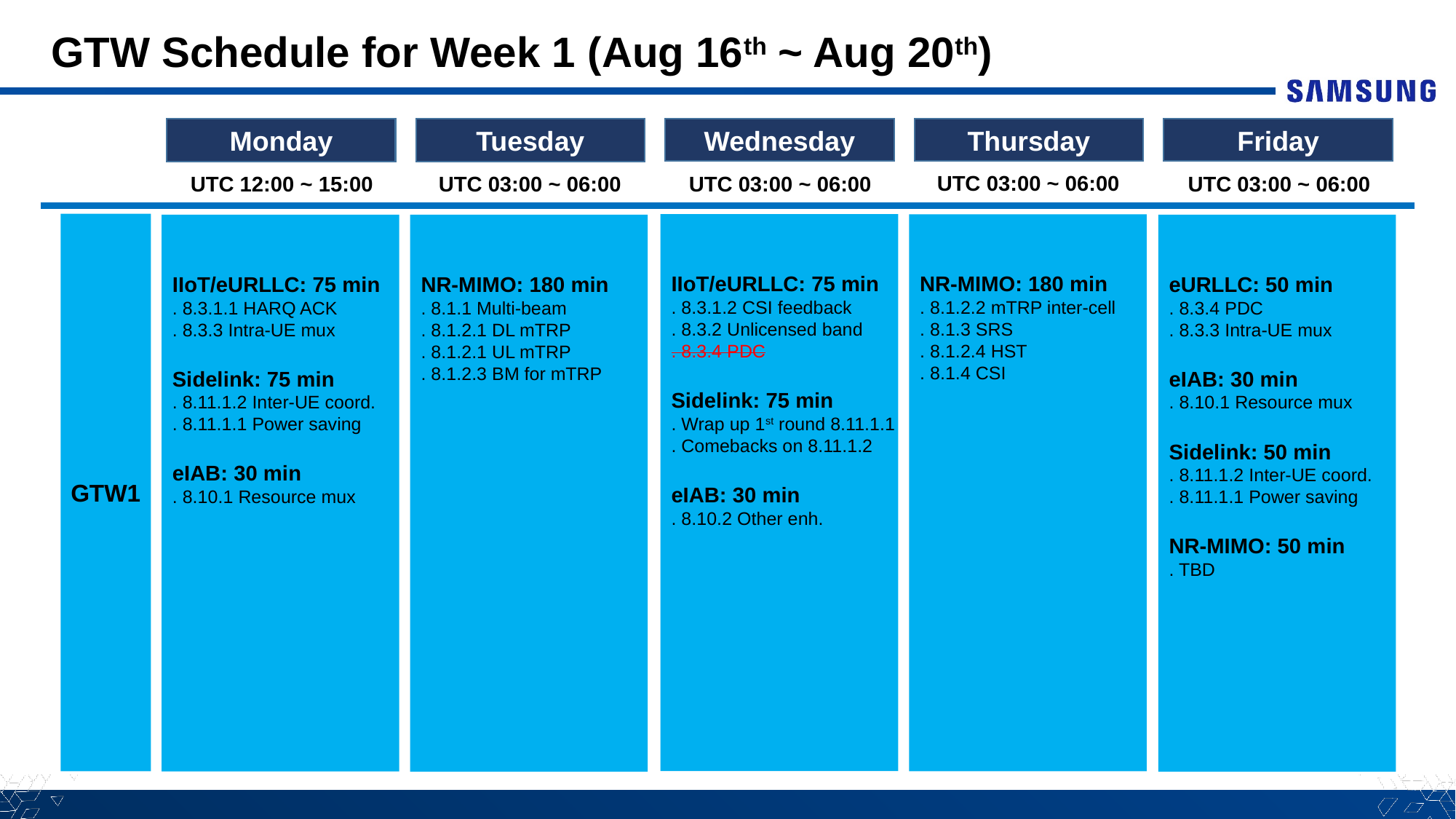

# GTW Schedule for Week 1 (Aug 16th ~ Aug 20th)
Friday
Thursday
Wednesday
Tuesday
Monday
UTC 03:00 ~ 06:00
UTC 03:00 ~ 06:00
UTC 03:00 ~ 06:00
UTC 03:00 ~ 06:00
UTC 12:00 ~ 15:00
GTW1

IIoT/eURLLC: 75 min
. 8.3.1.2 CSI feedback
. 8.3.2 Unlicensed band
. 8.3.4 PDC

Sidelink: 75 min
. Wrap up 1st round 8.11.1.1
. Comebacks on 8.11.1.2

eIAB: 30 min
. 8.10.2 Other enh.

NR-MIMO: 180 min
. 8.1.2.2 mTRP inter-cell
. 8.1.3 SRS
. 8.1.2.4 HST
. 8.1.4 CSI

IIoT/eURLLC: 75 min
. 8.3.1.1 HARQ ACK
. 8.3.3 Intra-UE mux

Sidelink: 75 min
. 8.11.1.2 Inter-UE coord.
. 8.11.1.1 Power saving

eIAB: 30 min
. 8.10.1 Resource mux

NR-MIMO: 180 min
. 8.1.1 Multi-beam
. 8.1.2.1 DL mTRP
. 8.1.2.1 UL mTRP
. 8.1.2.3 BM for mTRP

eURLLC: 50 min
. 8.3.4 PDC
. 8.3.3 Intra-UE mux

eIAB: 30 min
. 8.10.1 Resource mux

Sidelink: 50 min
. 8.11.1.2 Inter-UE coord.
. 8.11.1.1 Power saving

NR-MIMO: 50 min
. TBD